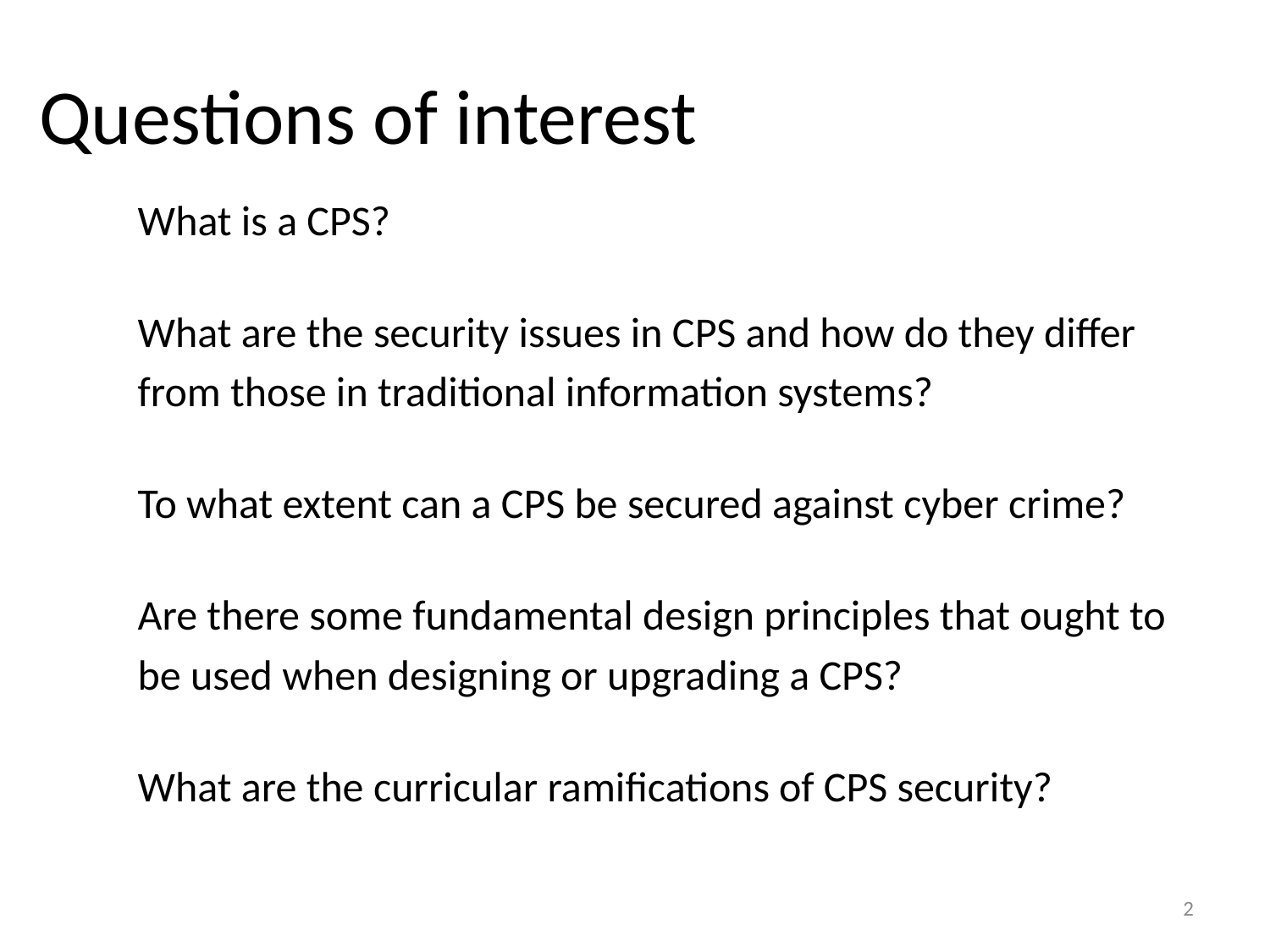

# Questions of interest
What is a CPS?
What are the security issues in CPS and how do they differ from those in traditional information systems?
To what extent can a CPS be secured against cyber crime?
Are there some fundamental design principles that ought to be used when designing or upgrading a CPS?
What are the curricular ramifications of CPS security?
2